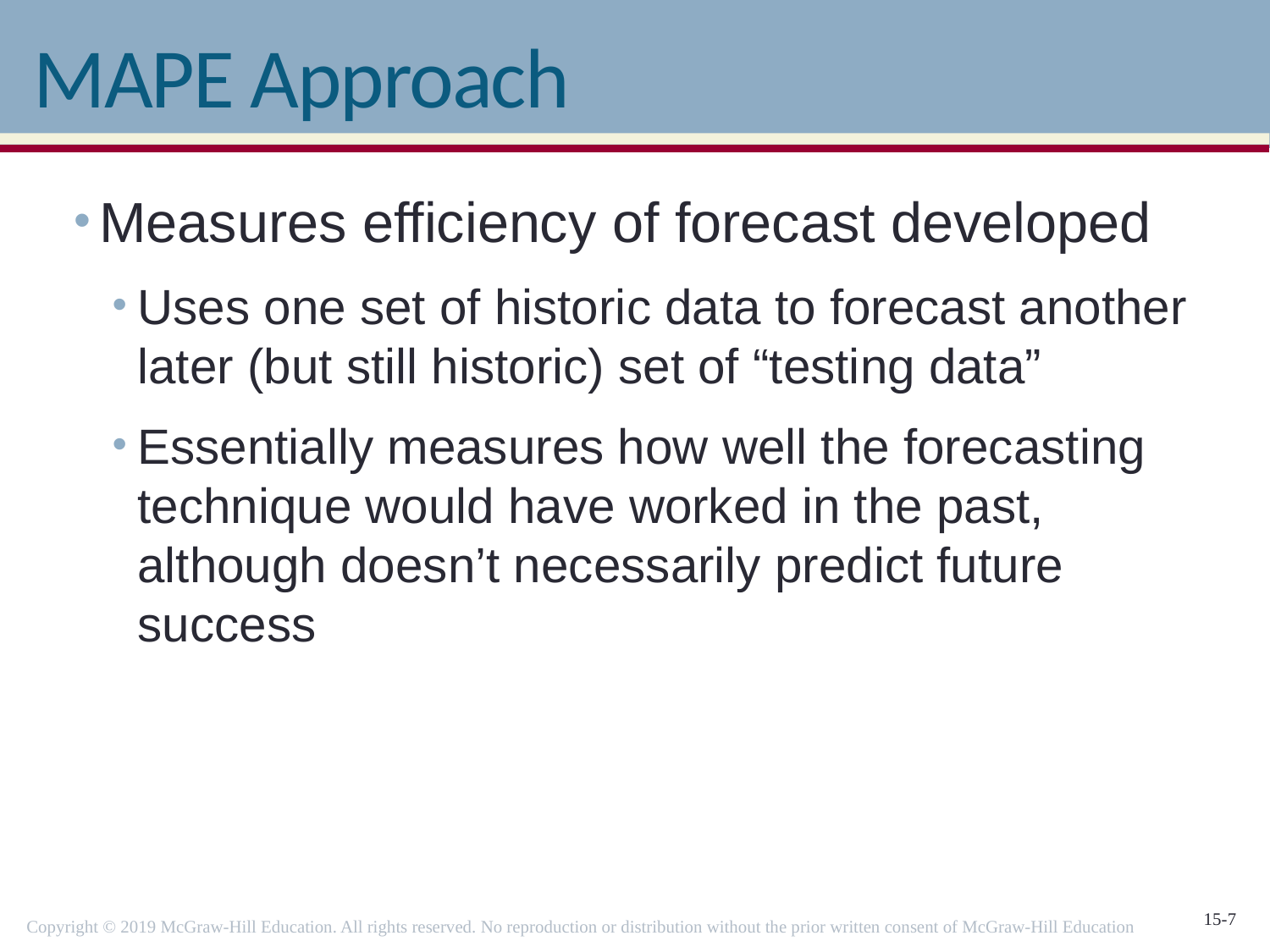

# MAPE Approach
Measures efficiency of forecast developed
Uses one set of historic data to forecast another later (but still historic) set of “testing data”
Essentially measures how well the forecasting technique would have worked in the past, although doesn’t necessarily predict future success
Copyright © 2019 McGraw-Hill Education. All rights reserved. No reproduction or distribution without the prior written consent of McGraw-Hill Education